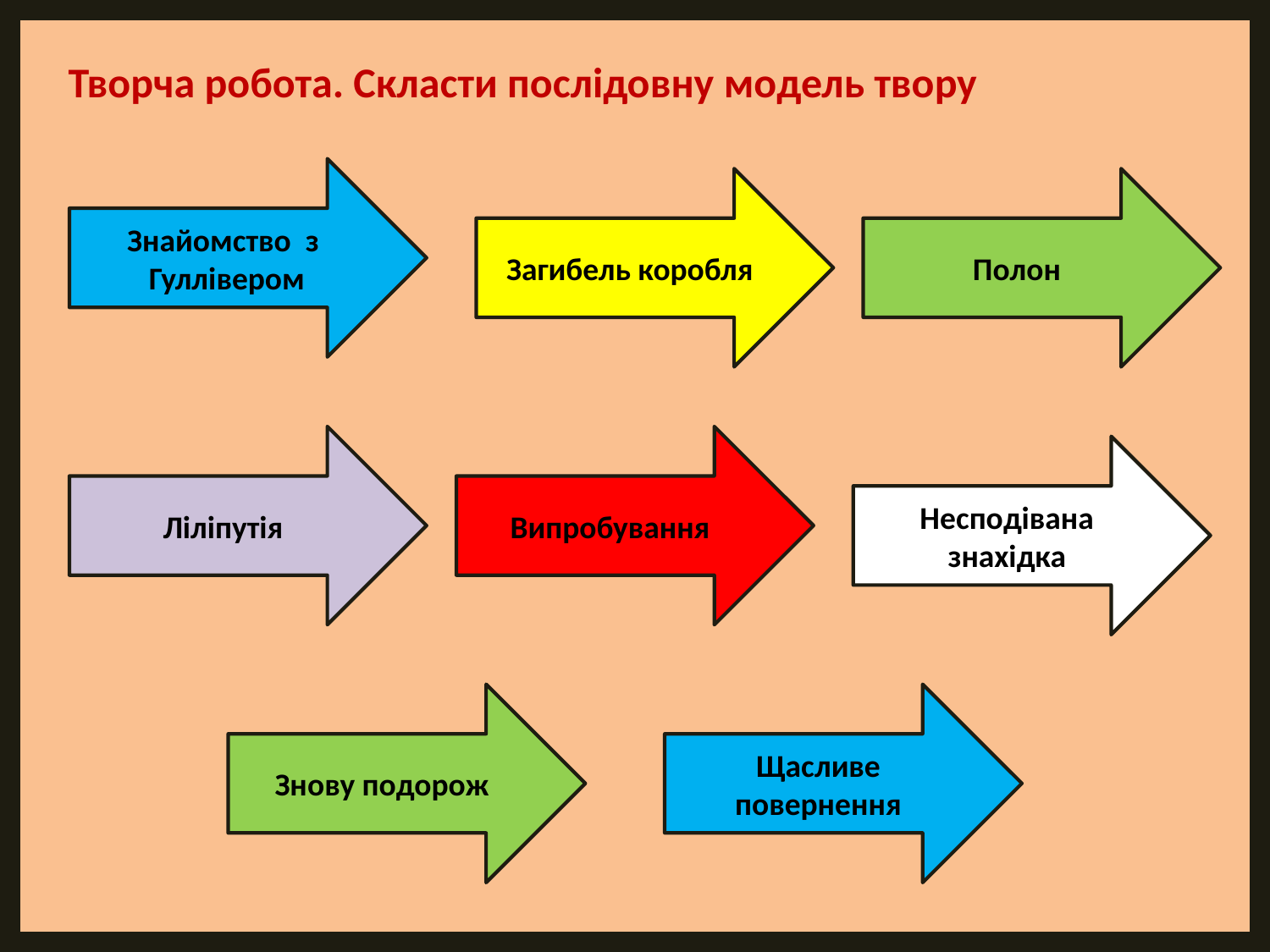

Творча робота. Скласти послідовну модель твору
Знайомство  з
 Гуллівером
Загибель коробля
Полон
Ліліпутія
Випробування
Несподівана знахідка
Знову подорож
Щасливе повернення